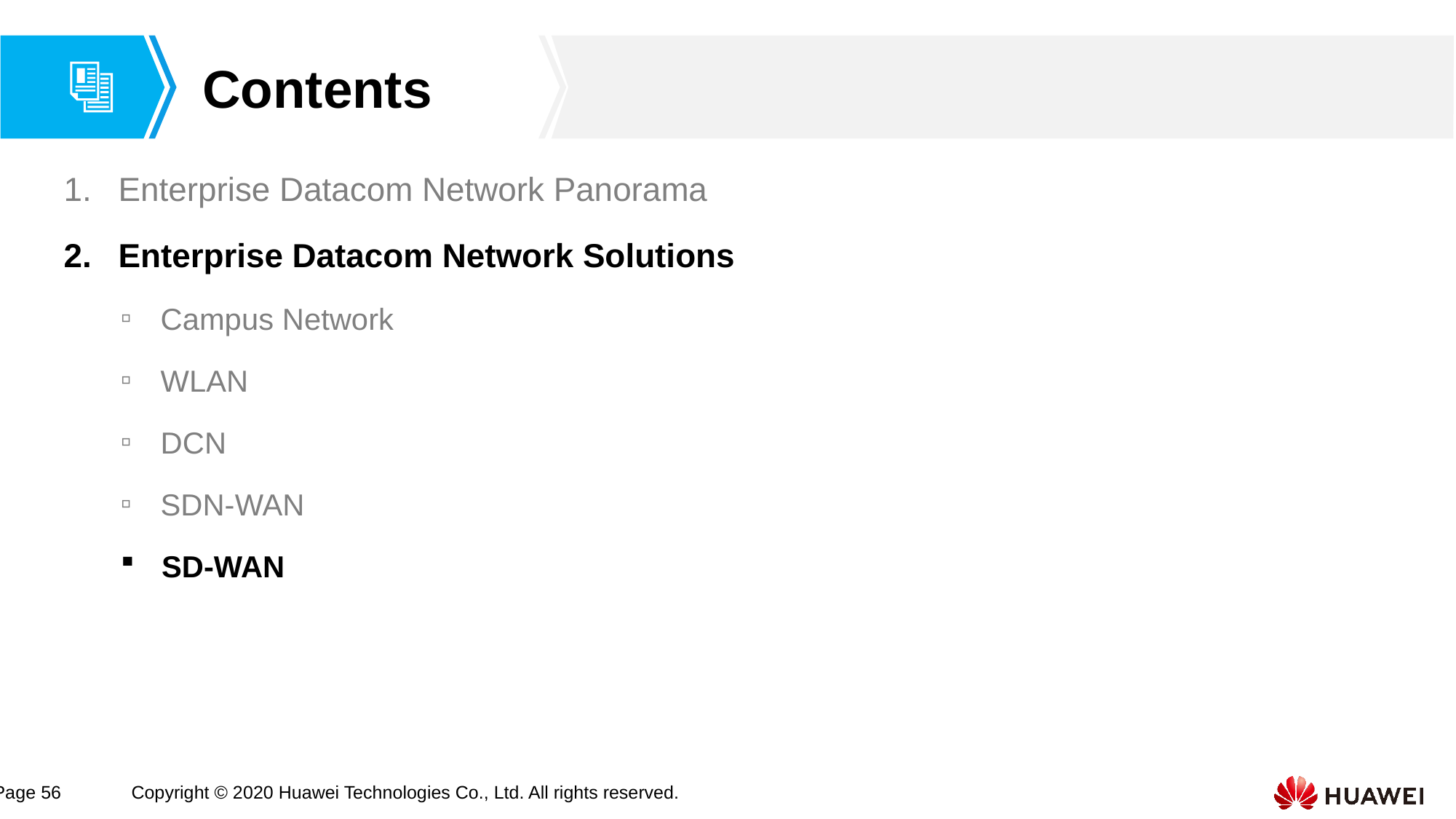

Enterprise Datacom Network Panorama
Enterprise Datacom Network Solutions
Campus Network
WLAN
DCN
SDN-WAN
SD-WAN